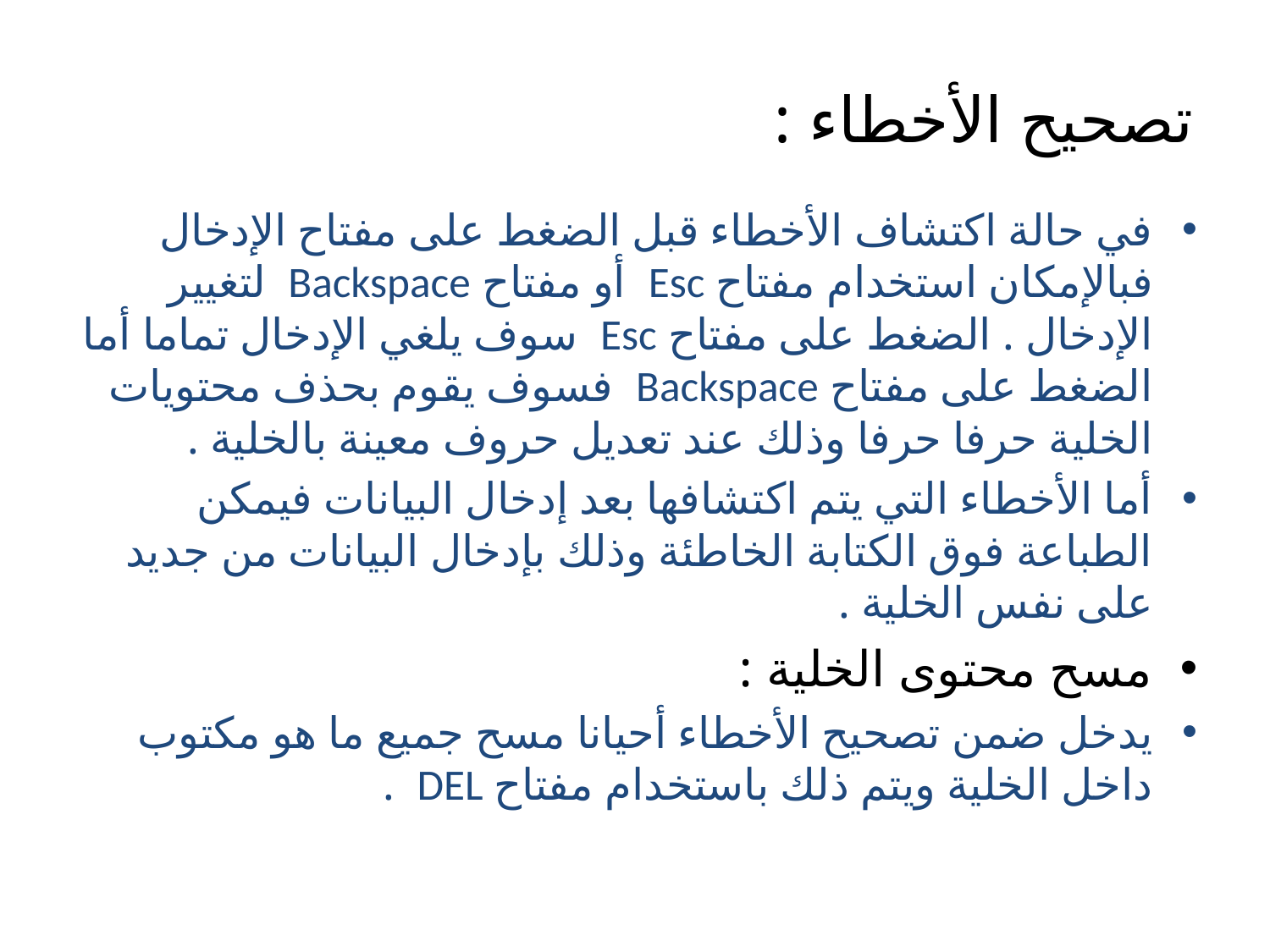

# تصحيح الأخطاء :
في حالة اكتشاف الأخطاء قبل الضغط على مفتاح الإدخال فبالإمكان استخدام مفتاح Esc  أو مفتاح Backspace  لتغيير الإدخال . الضغط على مفتاح Esc  سوف يلغي الإدخال تماما أما الضغط على مفتاح Backspace  فسوف يقوم بحذف محتويات الخلية حرفا حرفا وذلك عند تعديل حروف معينة بالخلية .
أما الأخطاء التي يتم اكتشافها بعد إدخال البيانات فيمكن الطباعة فوق الكتابة الخاطئة وذلك بإدخال البيانات من جديد على نفس الخلية .
مسح محتوى الخلية :
يدخل ضمن تصحيح الأخطاء أحيانا مسح جميع ما هو مكتوب داخل الخلية ويتم ذلك باستخدام مفتاح DEL  .